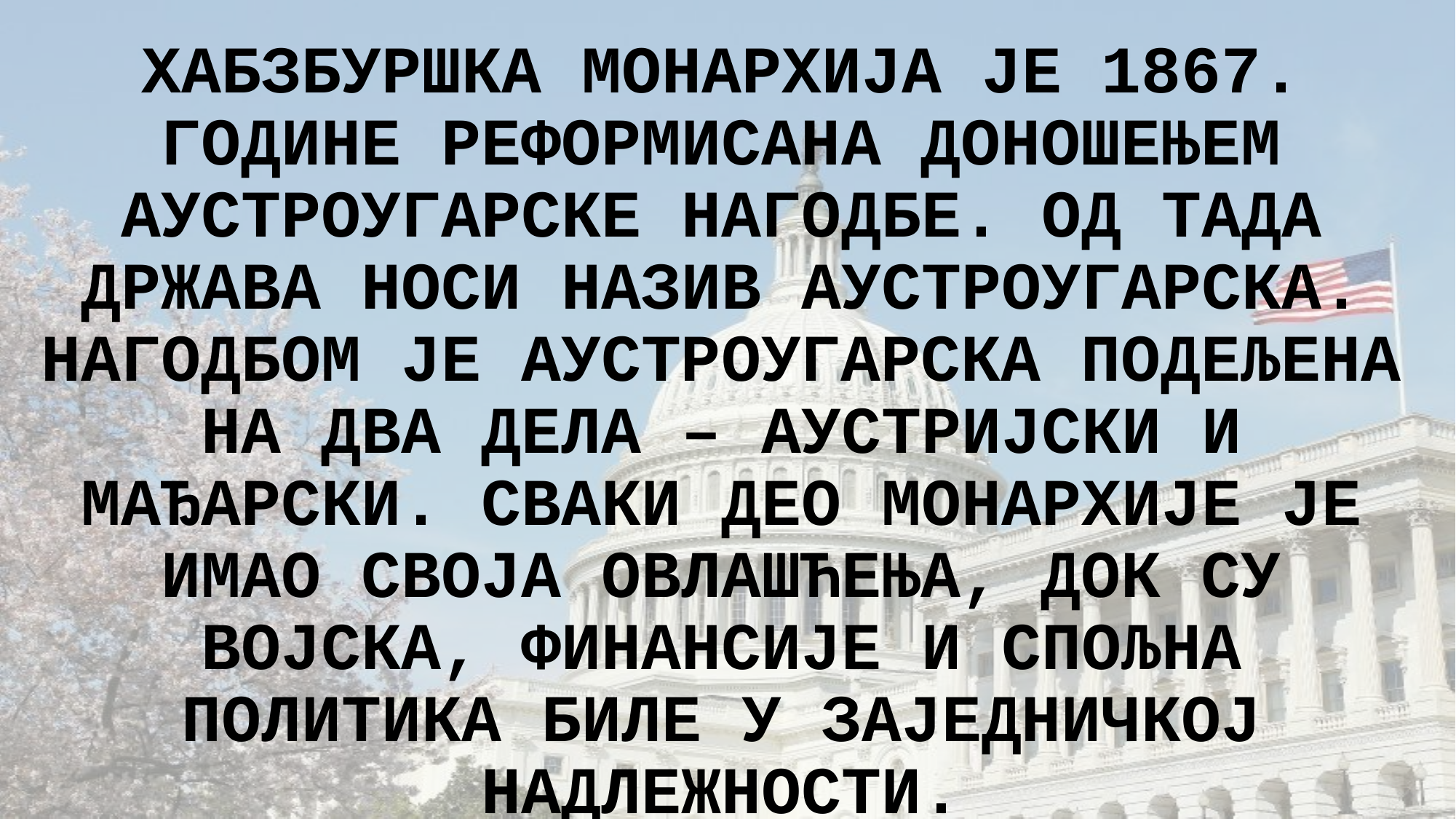

# ХАБЗБУРШКА МОНАРХИЈА ЈЕ 1867. ГОДИНЕ РЕФОРМИСАНА ДОНОШЕЊЕМ АУСТРОУГАРСКЕ НАГОДБЕ. ОД ТАДА ДРЖАВА НОСИ НАЗИВ АУСТРОУГАРСКА. НАГОДБОМ ЈЕ АУСТРОУГАРСКА ПОДЕЉЕНА НА ДВА ДЕЛА – АУСТРИЈСКИ И МАЂАРСКИ. СВАКИ ДЕО МОНАРХИЈЕ ЈЕ ИМАО СВОЈА ОВЛАШЋЕЊА, ДОК СУ ВОЈСКА, ФИНАНСИЈЕ И СПОЉНА ПОЛИТИКА БИЛЕ У ЗАЈЕДНИЧКОЈ НАДЛЕЖНОСТИ.